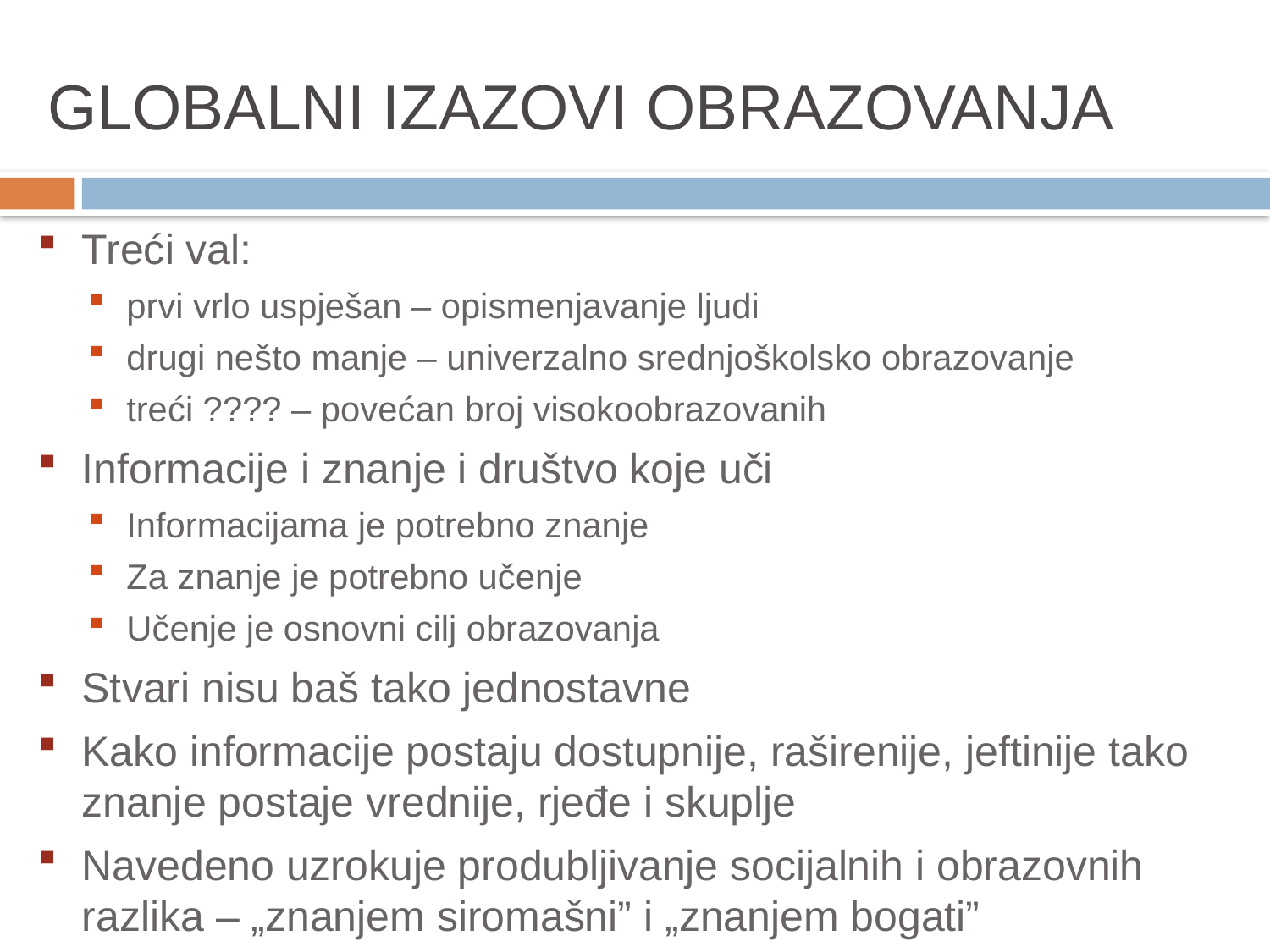

# GLOBALNI IZAZOVI OBRAZOVANJA
Treći val:
prvi vrlo uspješan – opismenjavanje ljudi
drugi nešto manje – univerzalno srednjoškolsko obrazovanje
treći ???? – povećan broj visokoobrazovanih
Informacije i znanje i društvo koje uči
Informacijama je potrebno znanje
Za znanje je potrebno učenje
Učenje je osnovni cilj obrazovanja
Stvari nisu baš tako jednostavne
Kako informacije postaju dostupnije, raširenije, jeftinije tako znanje postaje vrednije, rjeđe i skuplje
Navedeno uzrokuje produbljivanje socijalnih i obrazovnih razlika – „znanjem siromašni” i „znanjem bogati”